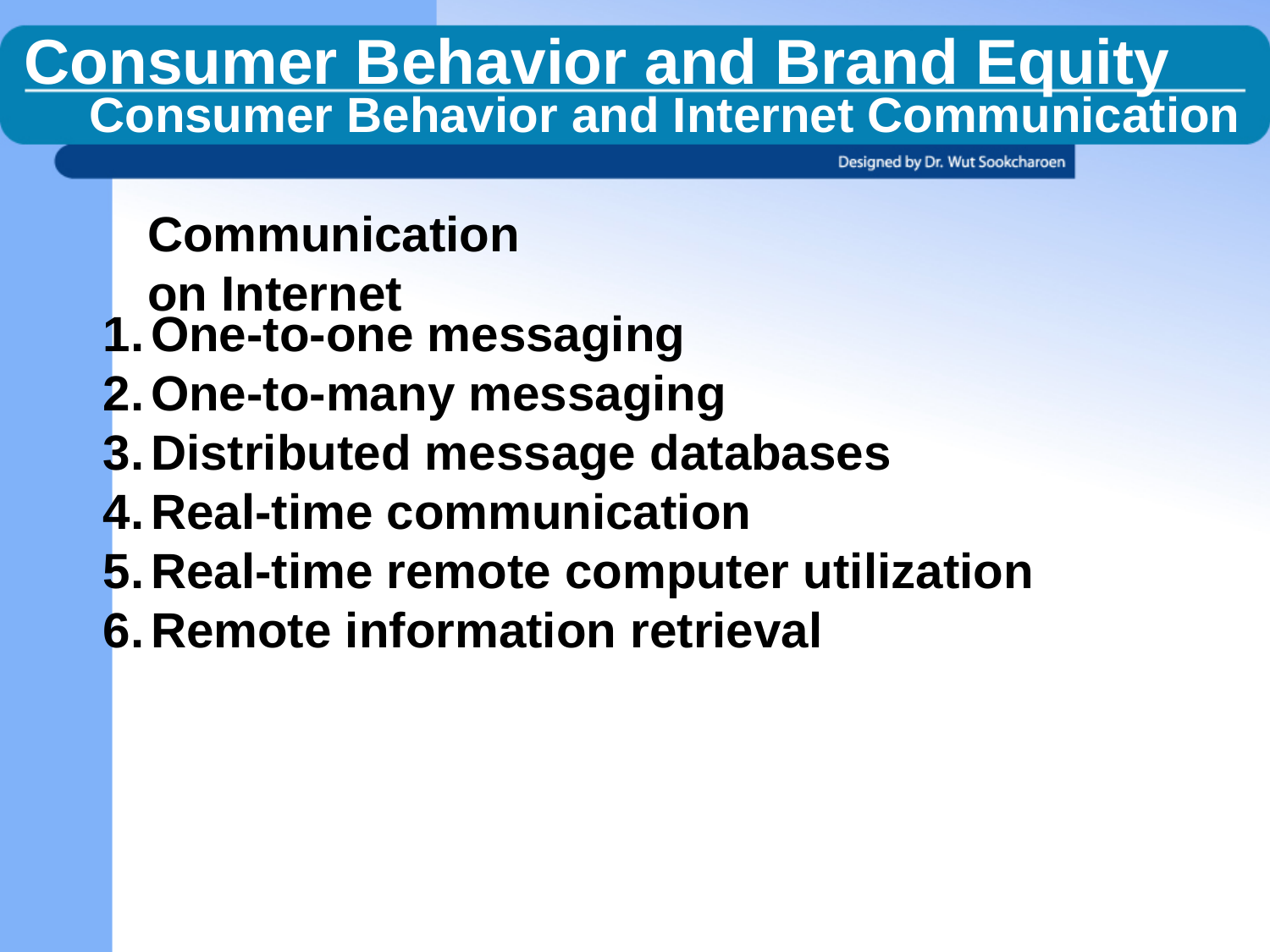

Consumer Behavior and Brand Equity
Consumer Behavior and Internet Communication
Communication on Internet
One-to-one messaging
One-to-many messaging
Distributed message databases
Real-time communication
Real-time remote computer utilization
Remote information retrieval